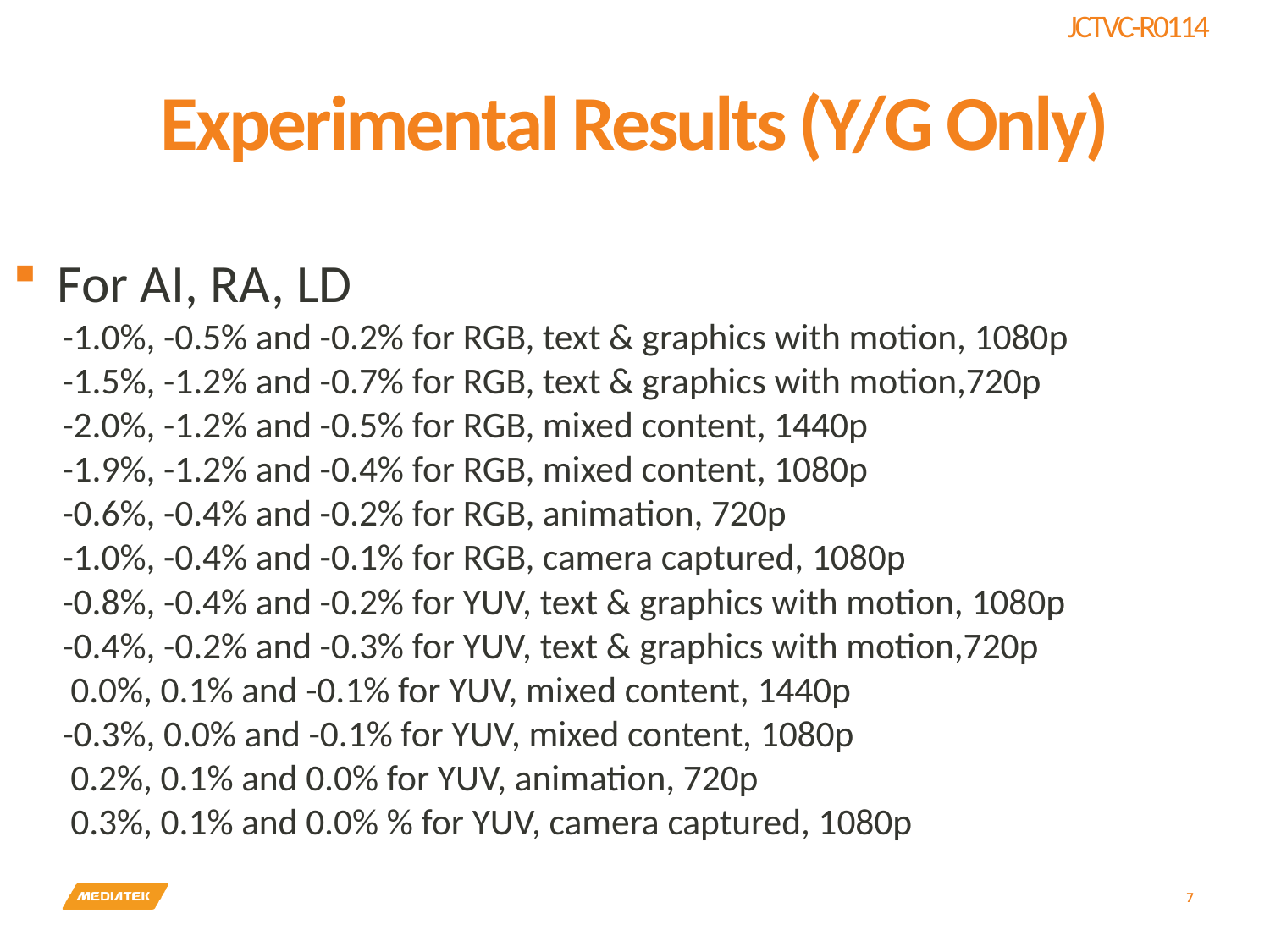

# Experimental Results (Y/G Only)
For AI, RA, LD
      -1.0%, -0.5% and -0.2% for RGB, text & graphics with motion, 1080p
      -1.5%, -1.2% and -0.7% for RGB, text & graphics with motion,720p
      -2.0%, -1.2% and -0.5% for RGB, mixed content, 1440p
      -1.9%, -1.2% and -0.4% for RGB, mixed content, 1080p
      -0.6%, -0.4% and -0.2% for RGB, animation, 720p
      -1.0%, -0.4% and -0.1% for RGB, camera captured, 1080p
      -0.8%, -0.4% and -0.2% for YUV, text & graphics with motion, 1080p
      -0.4%, -0.2% and -0.3% for YUV, text & graphics with motion,720p
       0.0%, 0.1% and -0.1% for YUV, mixed content, 1440p
      -0.3%, 0.0% and -0.1% for YUV, mixed content, 1080p
       0.2%, 0.1% and 0.0% for YUV, animation, 720p
       0.3%, 0.1% and 0.0% % for YUV, camera captured, 1080p
7